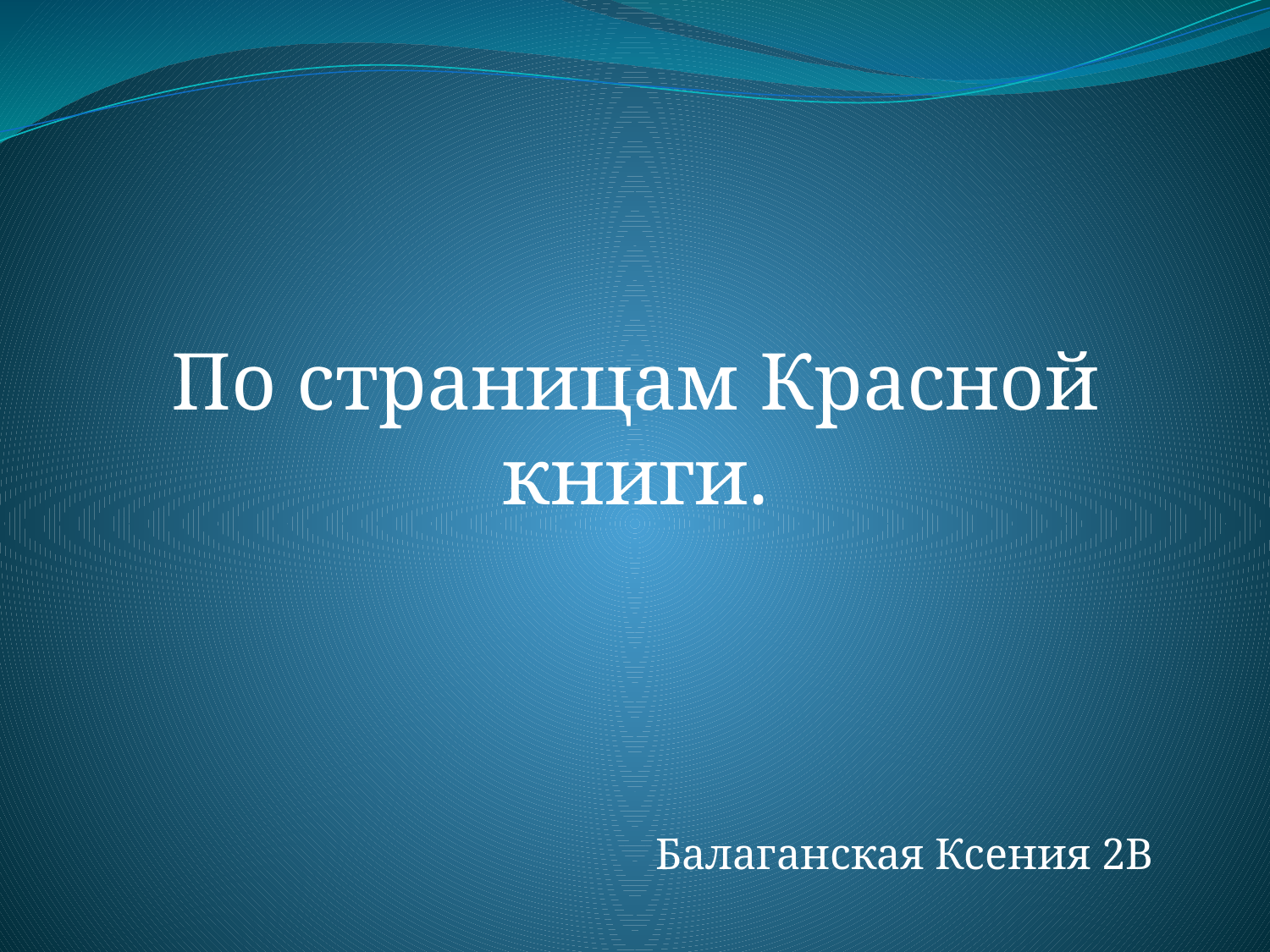

По страницам Красной книги.

                                                Балаганская Ксения 2В

#